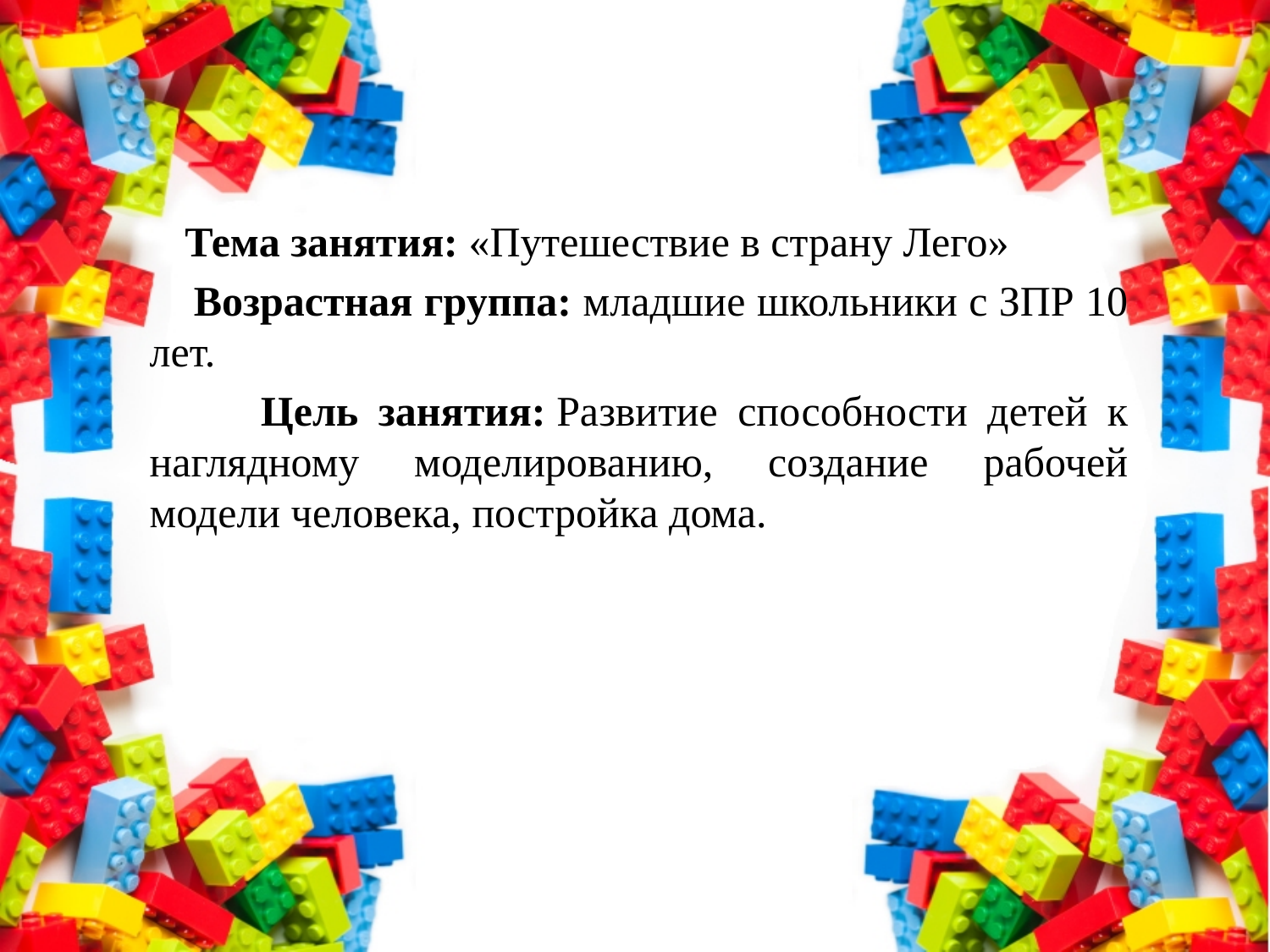

Тема занятия: «Путешествие в страну Лего»
        Возрастная группа: младшие школьники с ЗПР 10 лет.
        Цель занятия: Развитие способности детей к наглядному моделированию, создание рабочей модели человека, постройка дома.